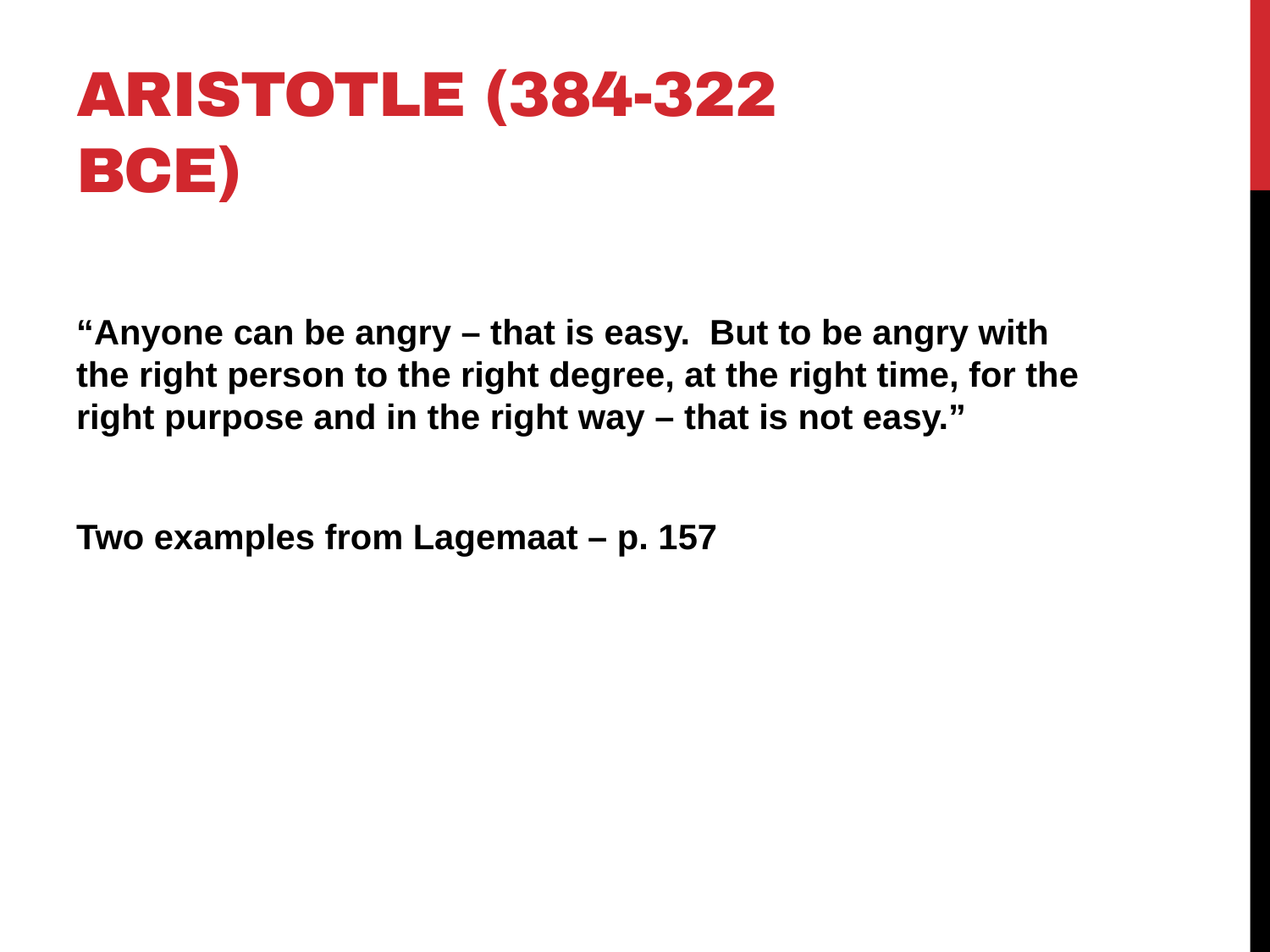

# Aristotle (384-322 BCE)

“Anyone can be angry – that is easy.  But to be angry with the right person to the right degree, at the right time, for the right purpose and in the right way – that is not easy.”

Two examples from Lagemaat – p. 157